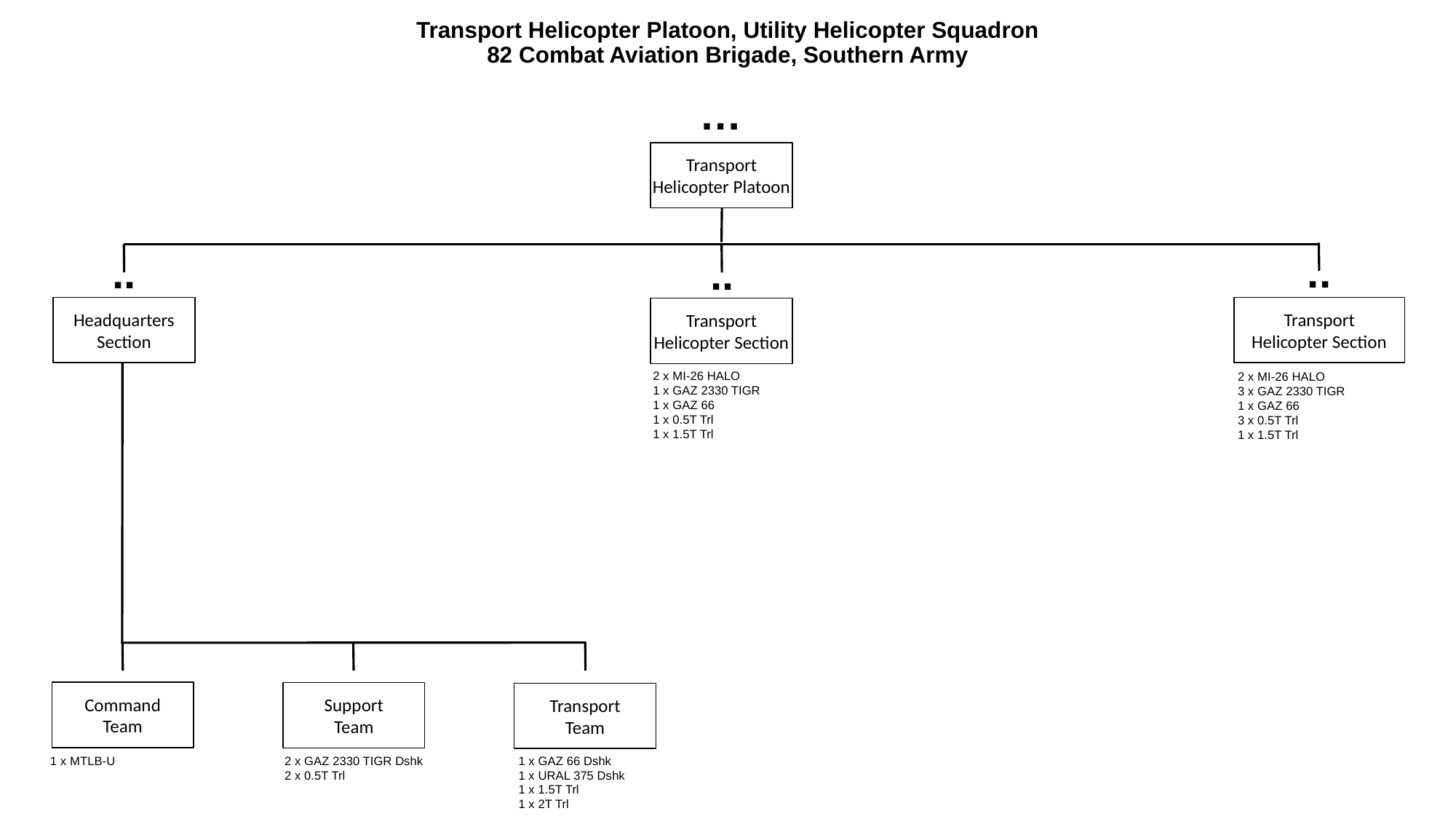

# Transport Helicopter Platoon, Utility Helicopter Squadron 82 Combat Aviation Brigade, Southern Army
…
Transport Helicopter Platoon
..
..
..
Headquarters
Section
Transport
Helicopter Section
Transport Helicopter Section
2 x MI-26 HALO
1 x GAZ 2330 TIGR
1 x GAZ 66
1 x 0.5T Trl
1 x 1.5T Trl
2 x MI-26 HALO
3 x GAZ 2330 TIGR
1 x GAZ 66
3 x 0.5T Trl
1 x 1.5T Trl
Command
Team
Support
Team
Transport
Team
1 x MTLB-U
2 x GAZ 2330 TIGR Dshk
2 x 0.5T Trl
1 x GAZ 66 Dshk
1 x URAL 375 Dshk
1 x 1.5T Trl
1 x 2T Trl